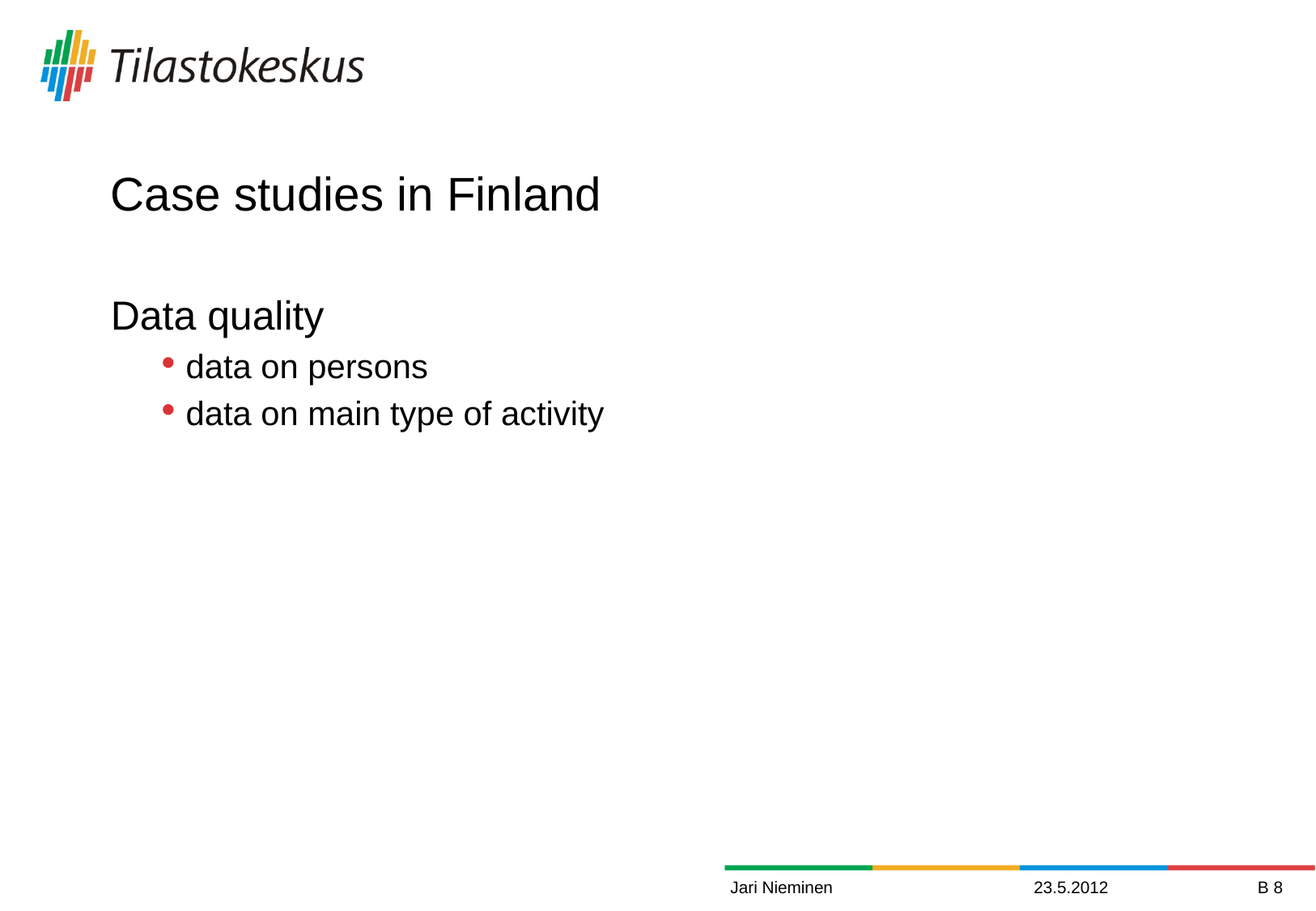

# Case studies in Finland
Data quality
data on persons
data on main type of activity
Jari Nieminen
23.5.2012
B 8